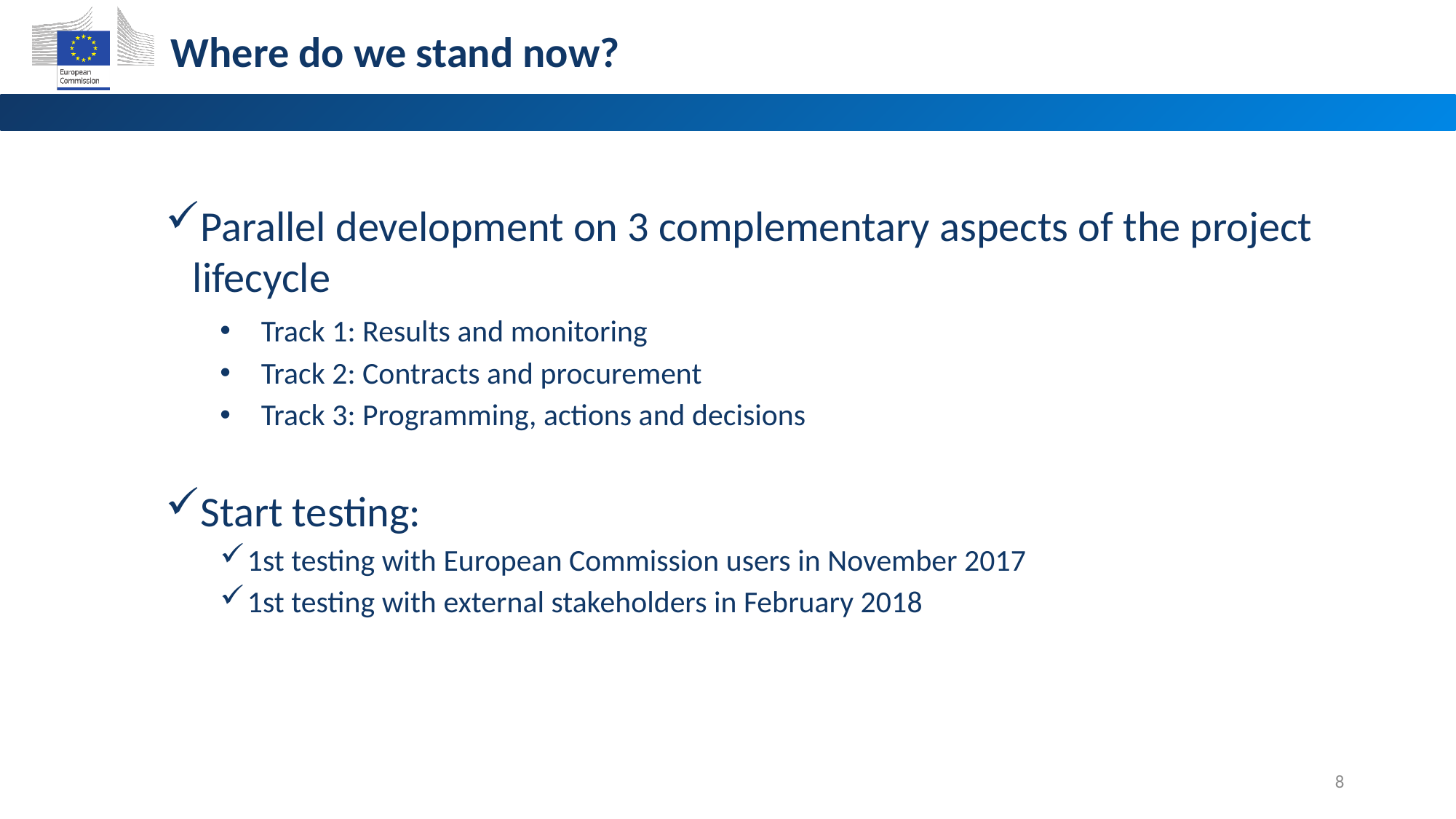

Where do we stand now?
Parallel development on 3 complementary aspects of the project lifecycle
Track 1: Results and monitoring
Track 2: Contracts and procurement
Track 3: Programming, actions and decisions

Start testing:
1st testing with European Commission users in November 2017
1st testing with external stakeholders in February 2018
8